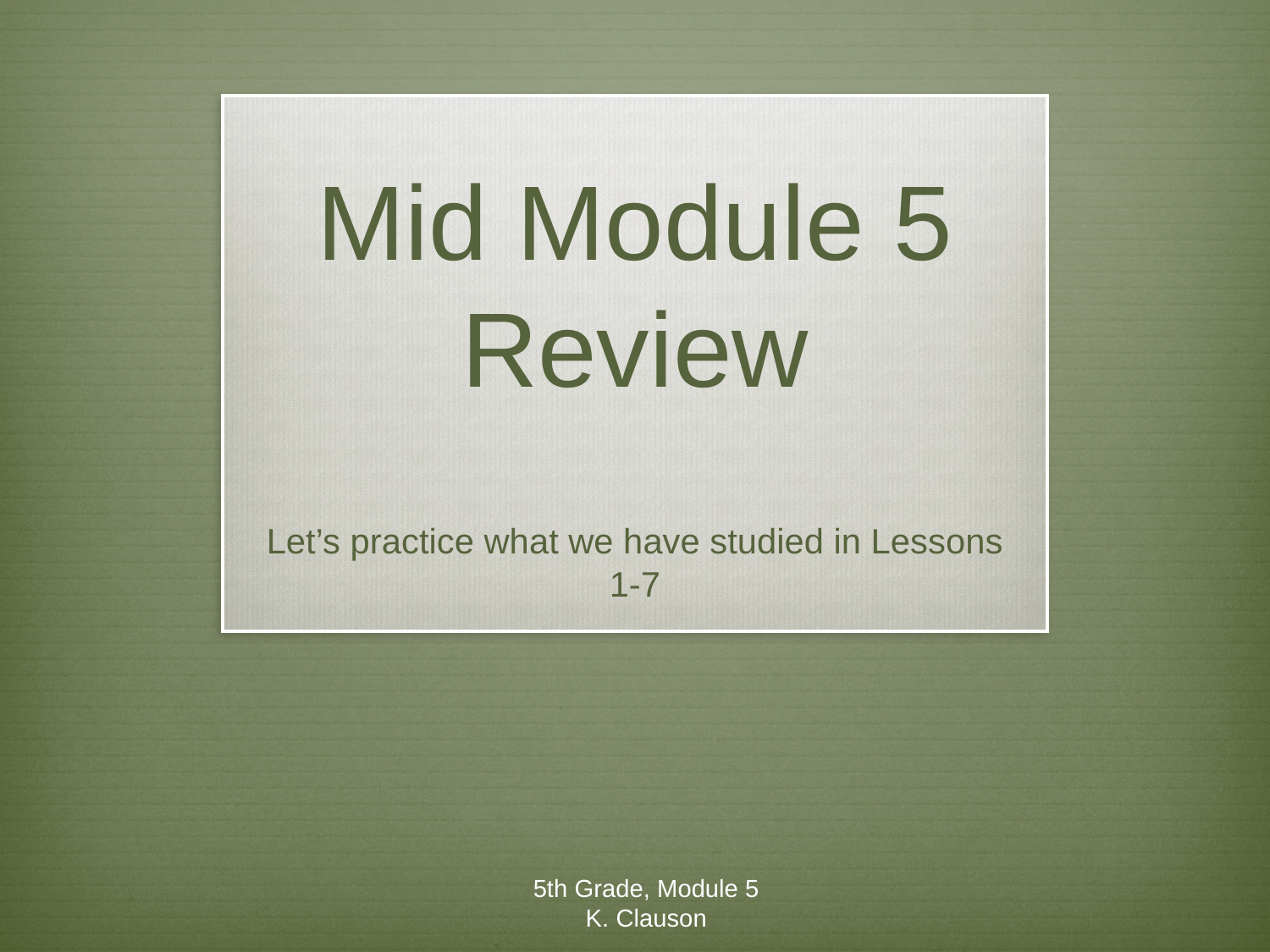

# Mid Module 5 Review
Let’s practice what we have studied in Lessons 1-7
5th Grade, Module 5
K. Clauson